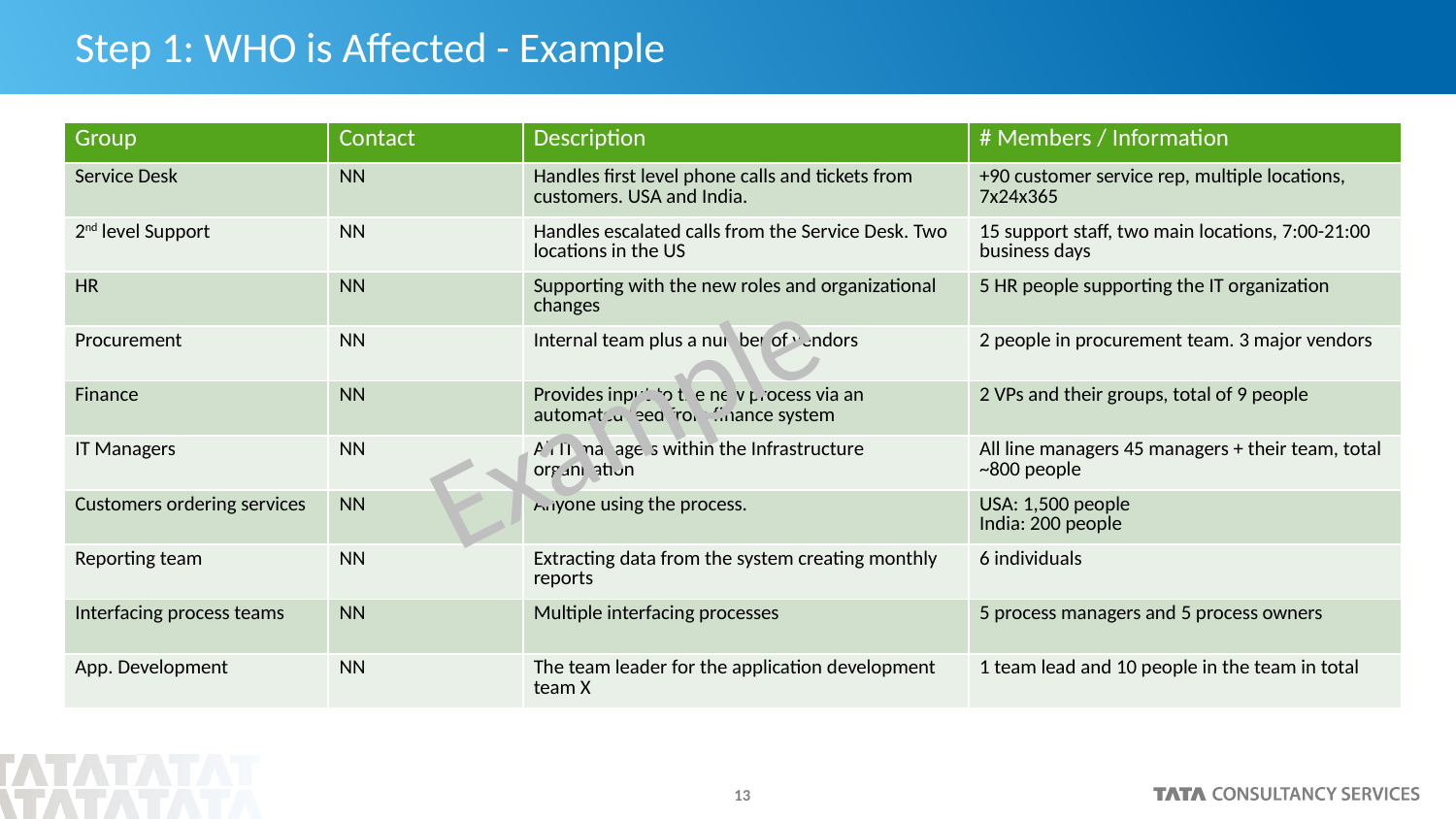

# Step 1: WHO is Affected - Example
| Group | Contact | Description | # Members / Information |
| --- | --- | --- | --- |
| Service Desk | NN | Handles first level phone calls and tickets from customers. USA and India. | +90 customer service rep, multiple locations, 7x24x365 |
| 2nd level Support | NN | Handles escalated calls from the Service Desk. Two locations in the US | 15 support staff, two main locations, 7:00-21:00 business days |
| HR | NN | Supporting with the new roles and organizational changes | 5 HR people supporting the IT organization |
| Procurement | NN | Internal team plus a number of vendors | 2 people in procurement team. 3 major vendors |
| Finance | NN | Provides input to the new process via an automated feed from finance system | 2 VPs and their groups, total of 9 people |
| IT Managers | NN | All IT managers within the Infrastructure organization | All line managers 45 managers + their team, total ~800 people |
| Customers ordering services | NN | Anyone using the process. | USA: 1,500 people India: 200 people |
| Reporting team | NN | Extracting data from the system creating monthly reports | 6 individuals |
| Interfacing process teams | NN | Multiple interfacing processes | 5 process managers and 5 process owners |
| App. Development | NN | The team leader for the application development team X | 1 team lead and 10 people in the team in total |
Example